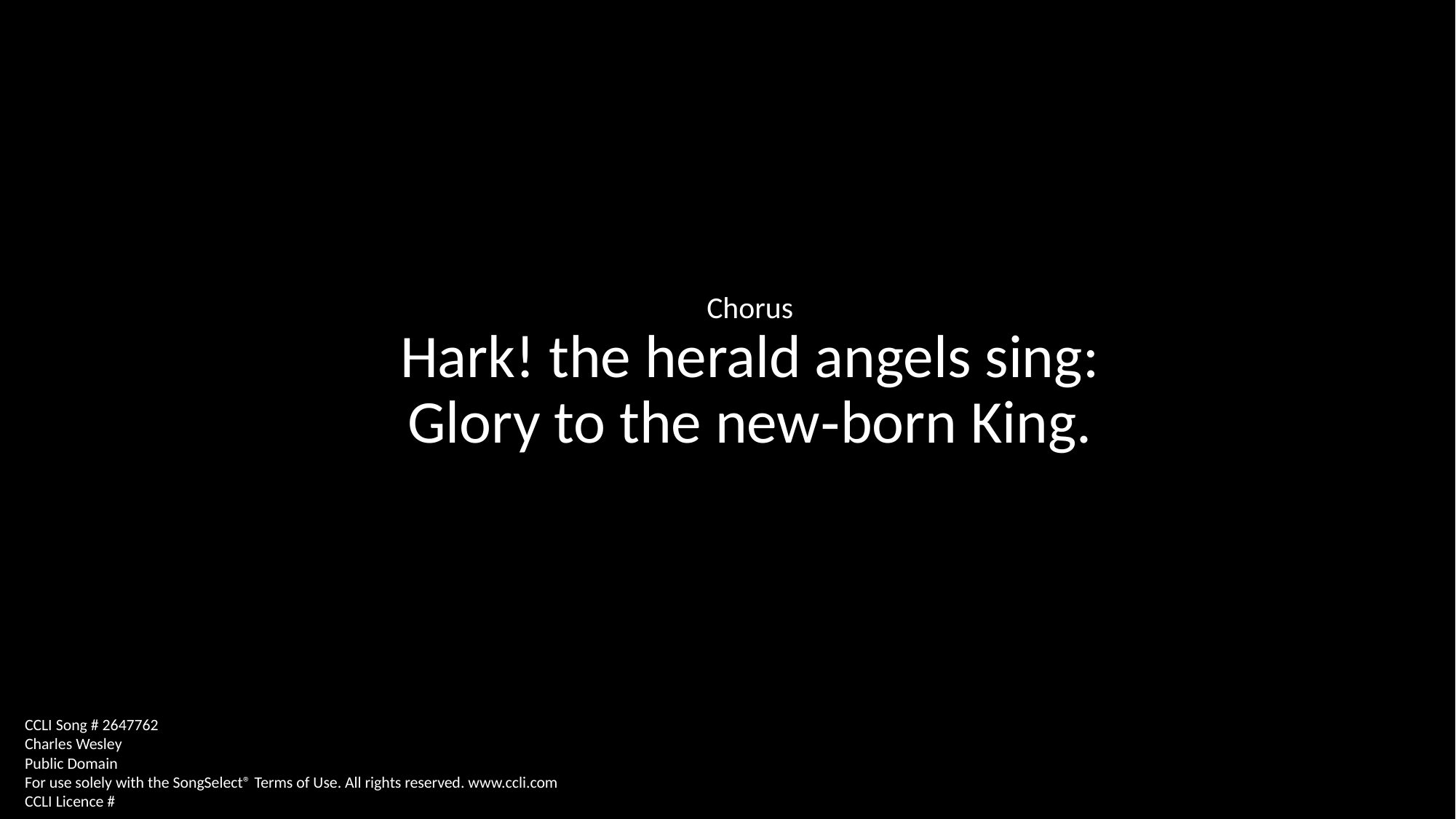

# Chorus Hark! the herald angels sing: Glory to the new‑born King.
CCLI Song # 2647762
Charles Wesley
Public Domain
For use solely with the SongSelect® Terms of Use. All rights reserved. www.ccli.com
CCLI Licence #